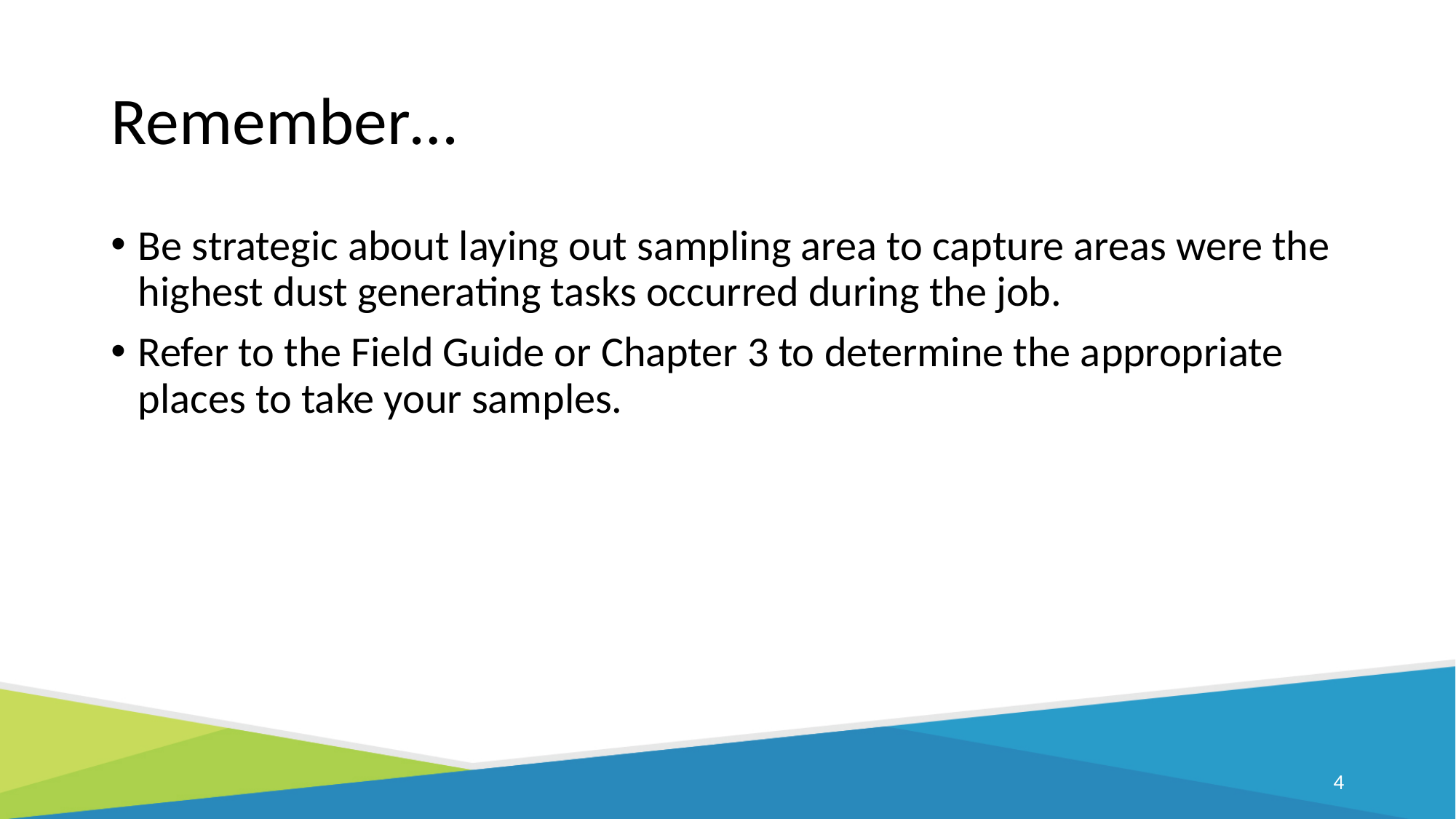

# Remember…
Be strategic about laying out sampling area to capture areas were the highest dust generating tasks occurred during the job.
Refer to the Field Guide or Chapter 3 to determine the appropriate places to take your samples.
4